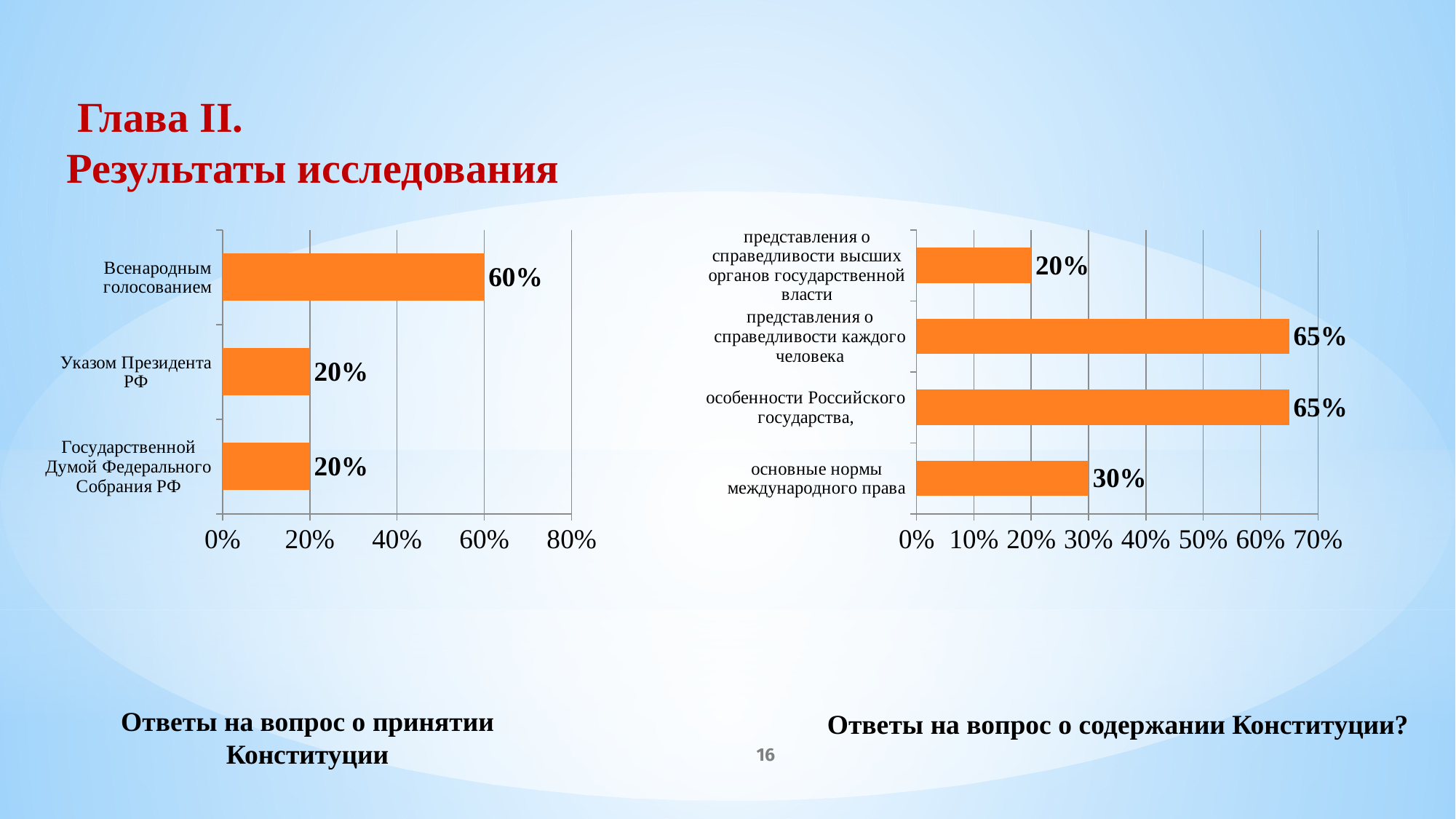

Глава II.
Результаты исследования

### Chart

| Category | Ряд 1 |
|---|---|
| Государственной Думой Федерального Собрания РФ | 0.2 |
| Указом Президента РФ | 0.2 |
| Всенародным голосованием | 0.6000000000000006 |

### Chart

| Category | Ряд 1 |
|---|---|
| основные нормы международного права | 0.3000000000000003 |
| особенности Российского государства, | 0.6500000000000009 |
| представления о справедливости каждого человека | 0.6500000000000009 |
| представления о справедливости высших органов государственной власти | 0.2 |
Ответы на вопрос о принятии Конституции
Ответы на вопрос о содержании Конституции?
16